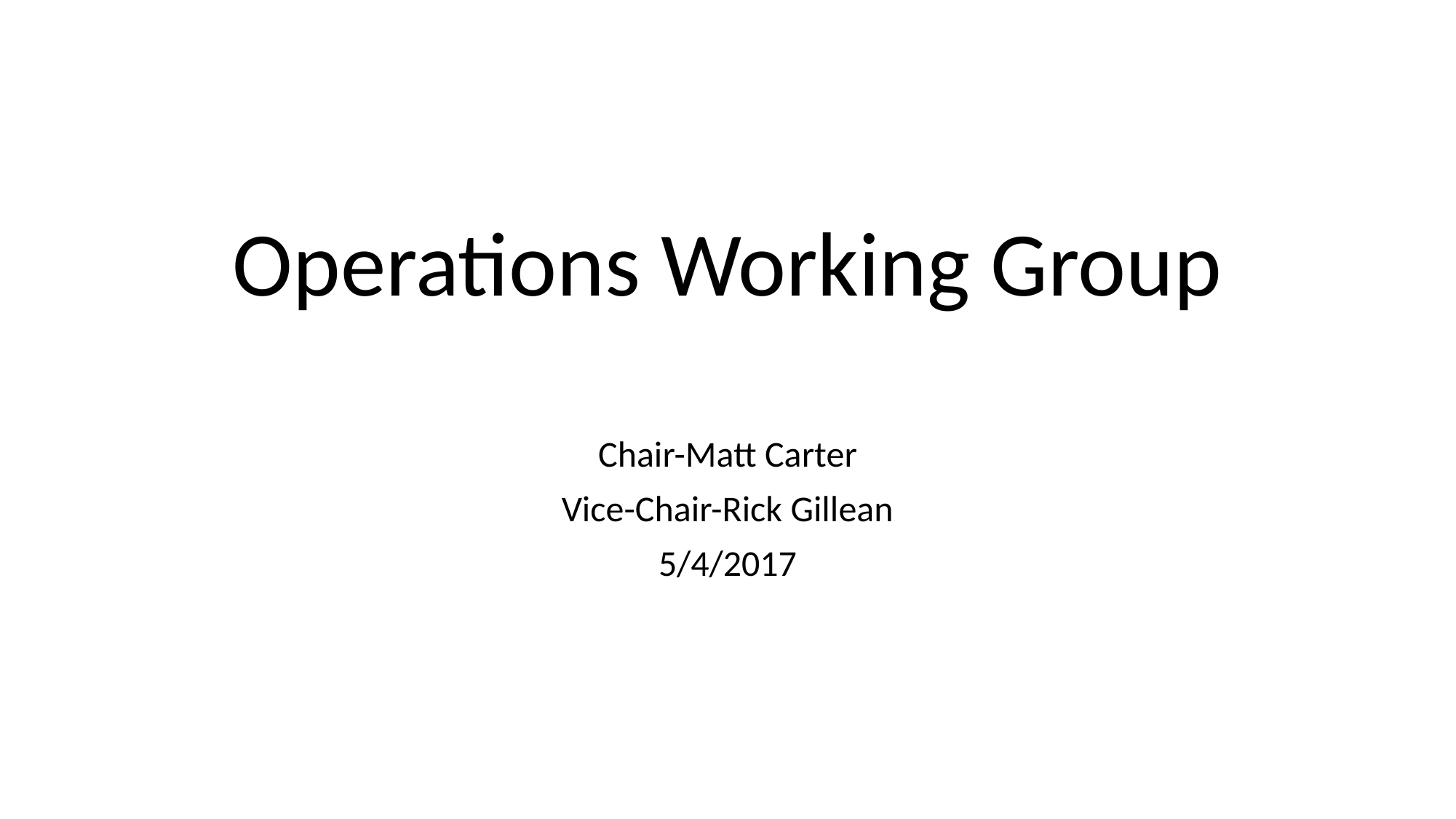

# Operations Working Group
Chair-Matt Carter
Vice-Chair-Rick Gillean
5/4/2017